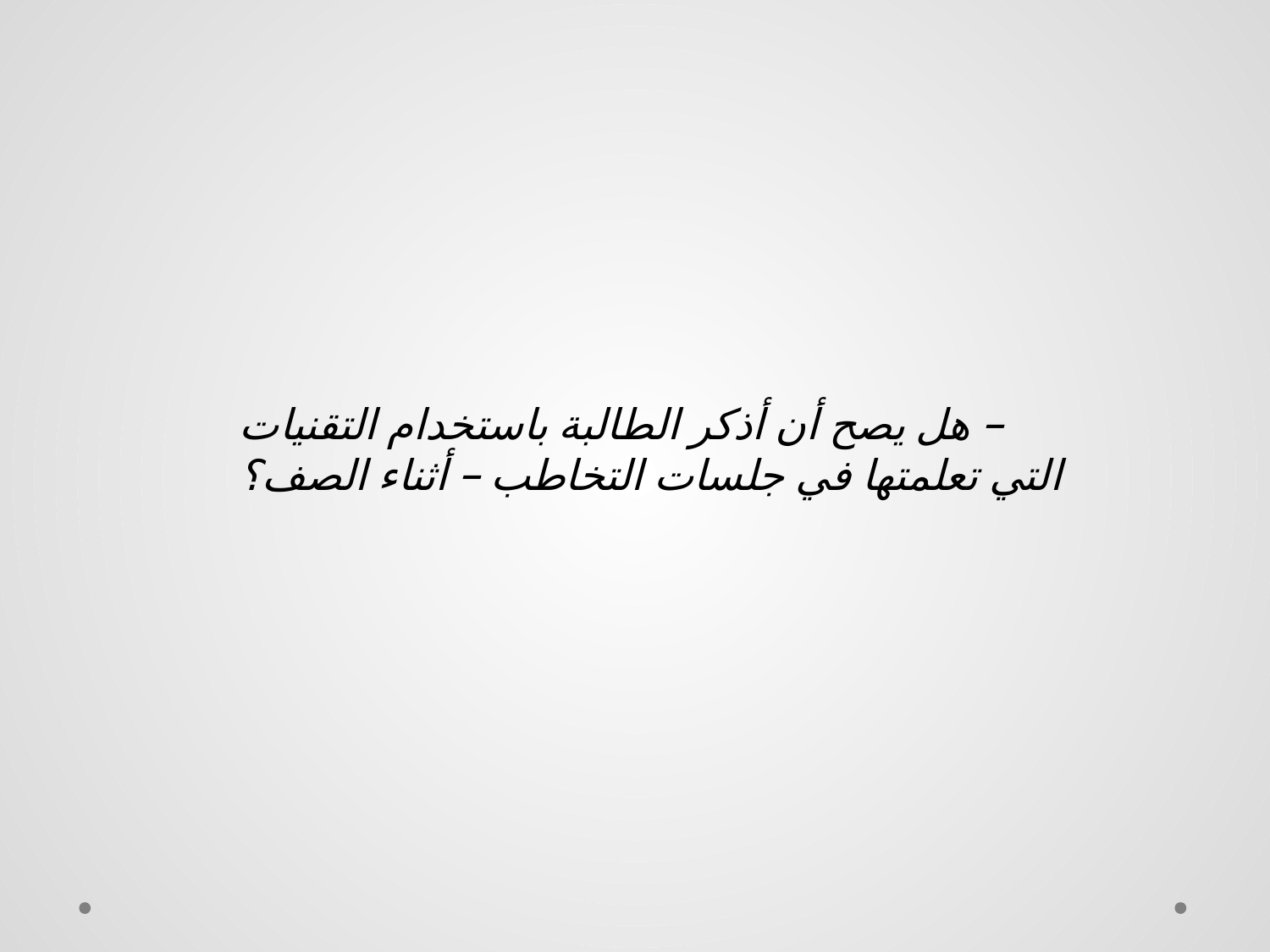

#
هل يصح أن أذكر الطالبة باستخدام التقنيات –
 التي تعلمتها في جلسات التخاطب – أثناء الصف؟